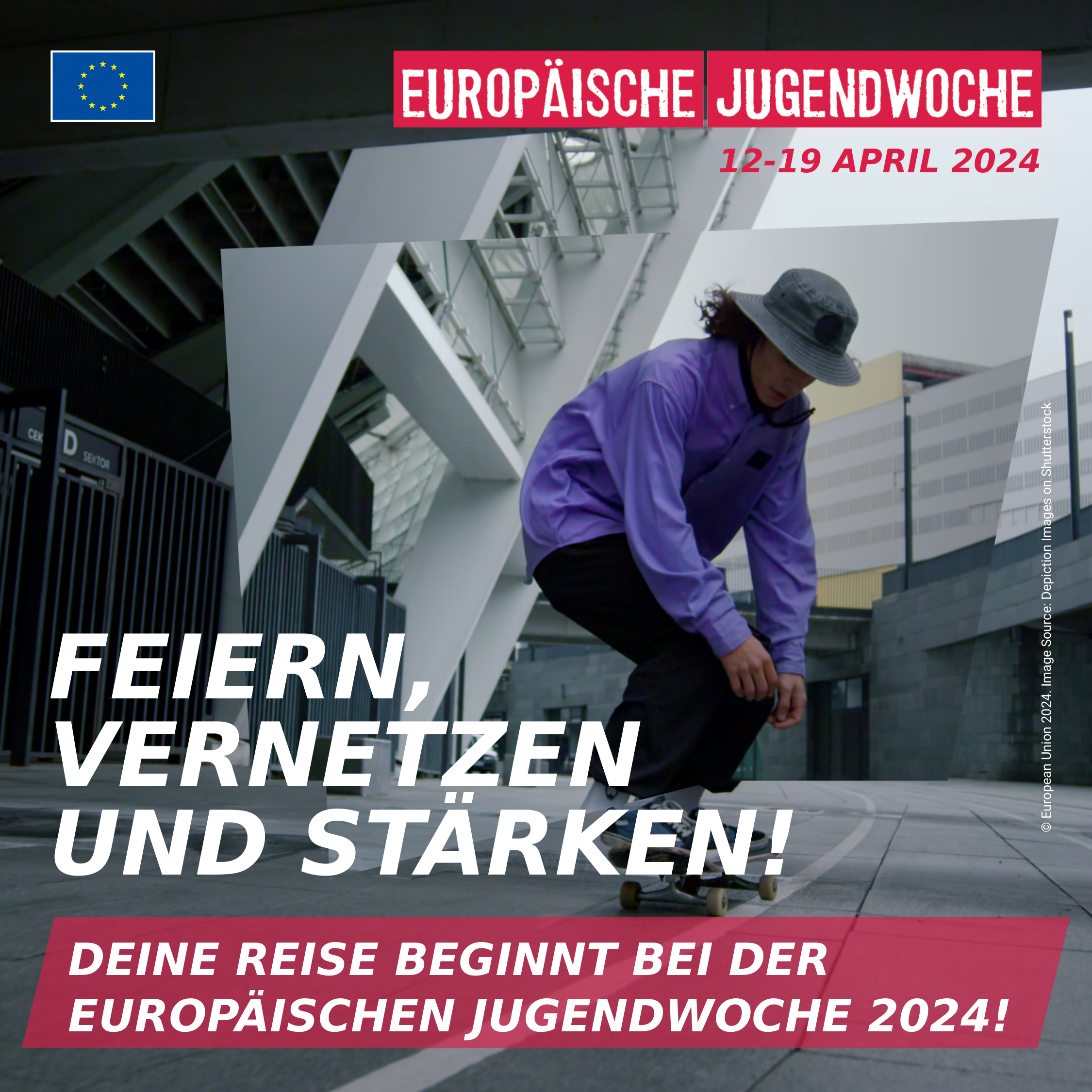

© European Union 2024. Image Source: Depiction Images on Shutterstock
FEIERN, VERNETZEN UND STÄRKEN!

DEINE REISE BEGINNT BEI DER EUROPÄISCHEN JUGENDWOCHE 2024!